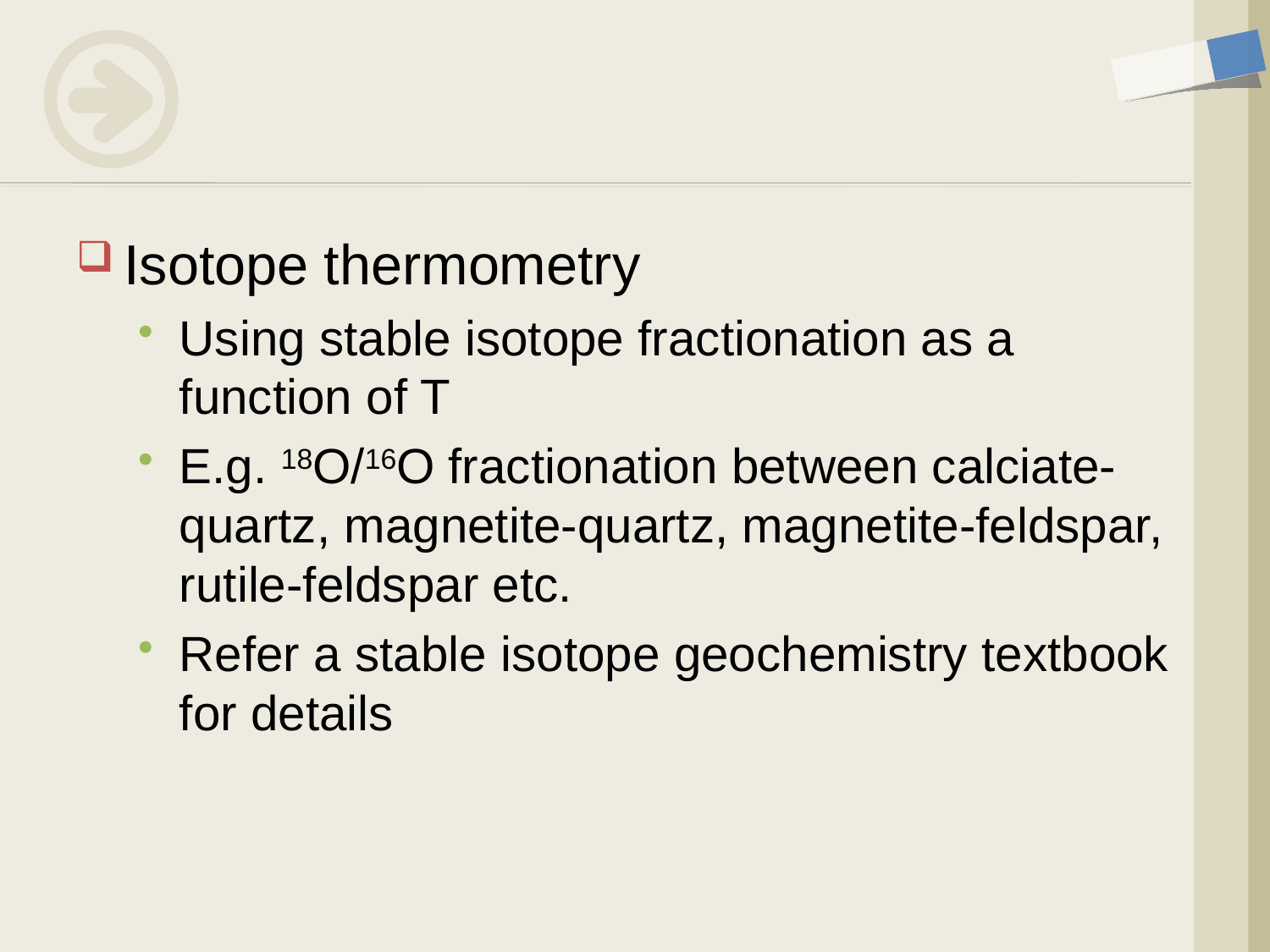

Isotope thermometry
Using stable isotope fractionation as a function of T
E.g. 18O/16O fractionation between calciate-quartz, magnetite-quartz, magnetite-feldspar, rutile-feldspar etc.
Refer a stable isotope geochemistry textbook for details